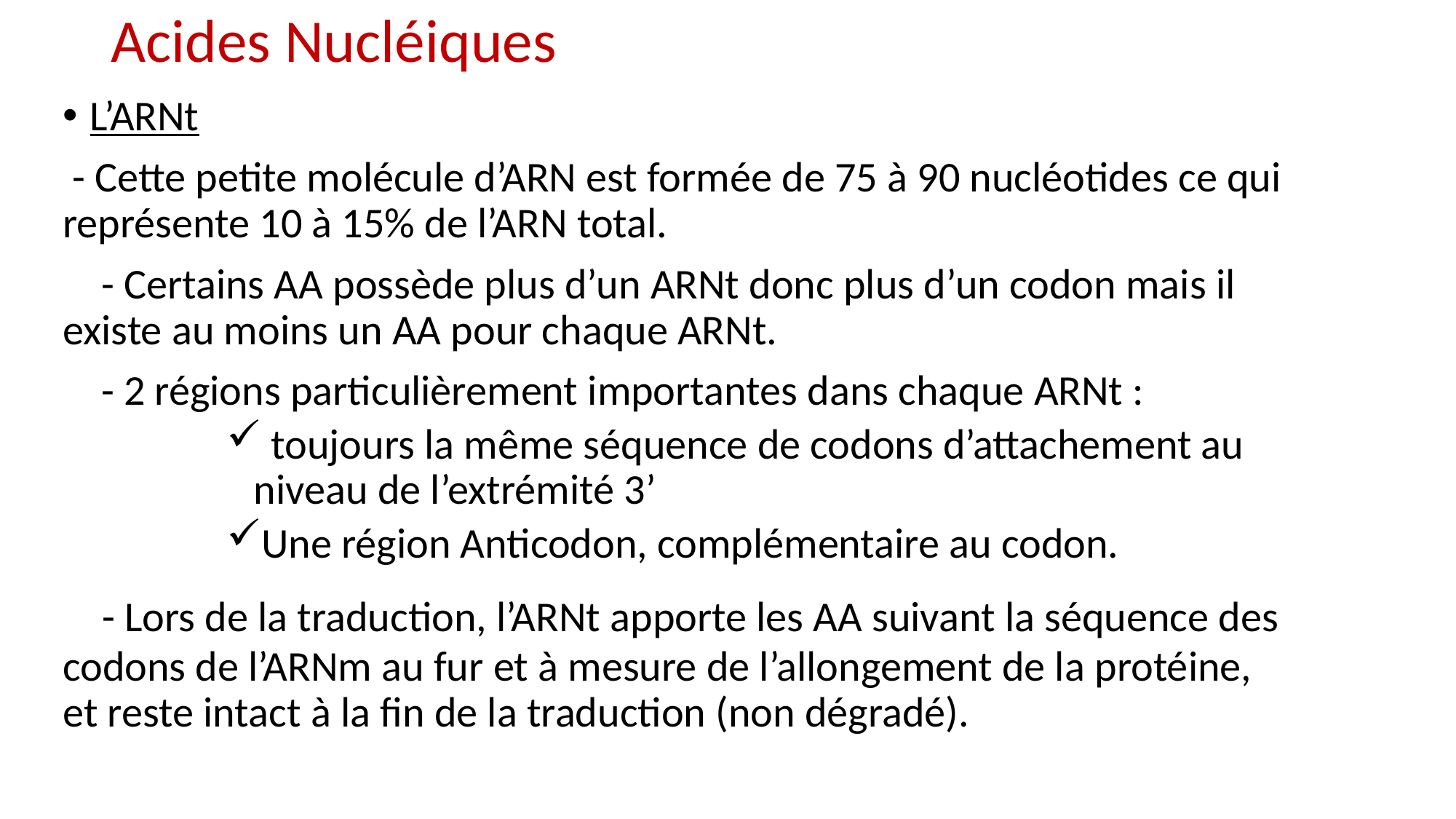

L’ARNt
 - Cette petite molécule d’ARN est formée de 75 à 90 nucléotides ce qui représente 10 à 15% de l’ARN total.
    - Certains AA possède plus d’un ARNt donc plus d’un codon mais il existe au moins un AA pour chaque ARNt.
    - 2 régions particulièrement importantes dans chaque ARNt :
 toujours la même séquence de codons d’attachement au niveau de l’extrémité 3’
Une région Anticodon, complémentaire au codon.
   - Lors de la traduction, l’ARNt apporte les AA suivant la séquence des codons de l’ARNm au fur et à mesure de l’allongement de la protéine, et reste intact à la fin de la traduction (non dégradé).
Acides Nucléiques